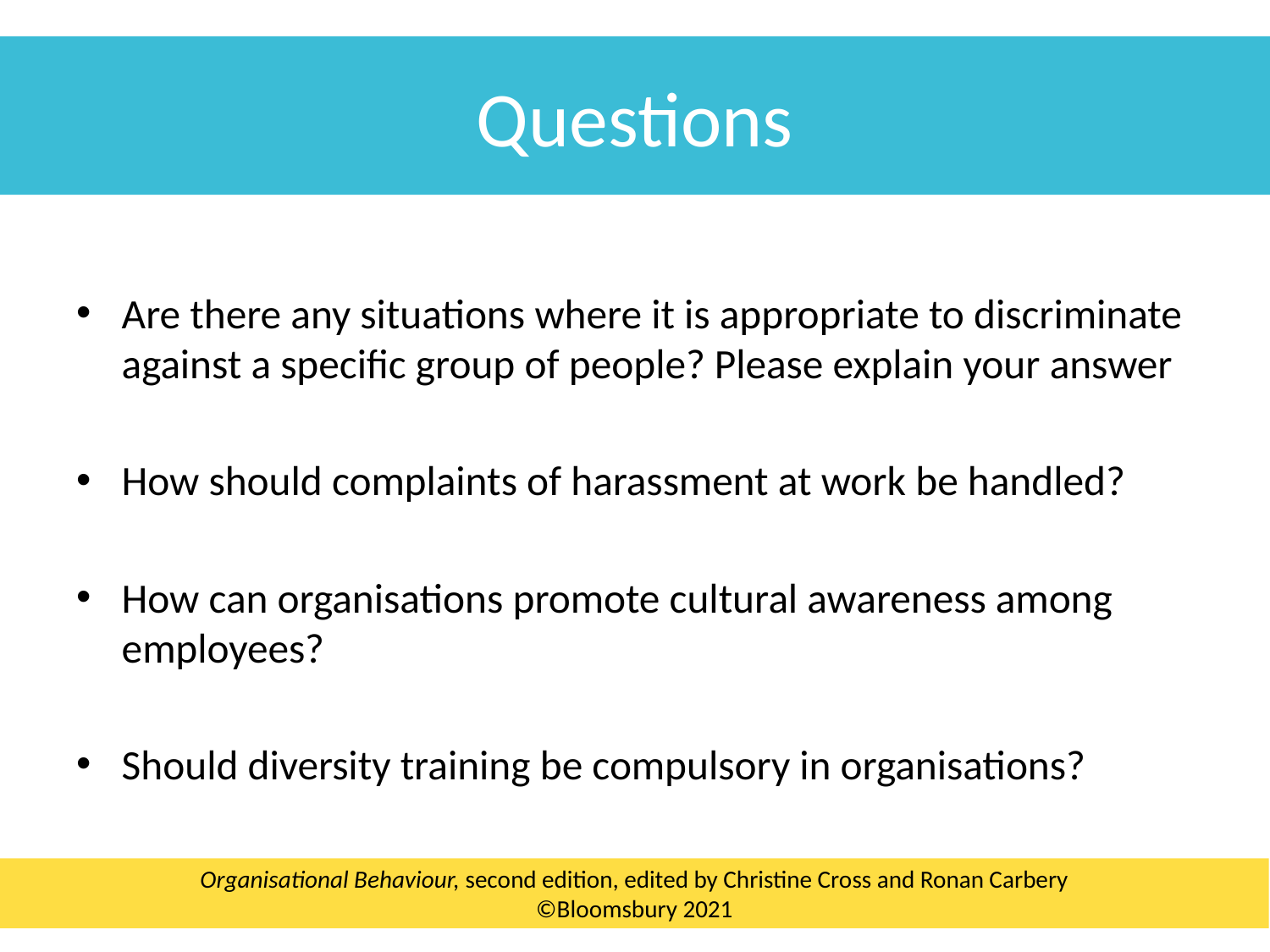

Questions

Are there any situations where it is appropriate to discriminate against a specific group of people? Please explain your answer

How should complaints of harassment at work be handled?

How can organisations promote cultural awareness among employees?

Should diversity training be compulsory in organisations?